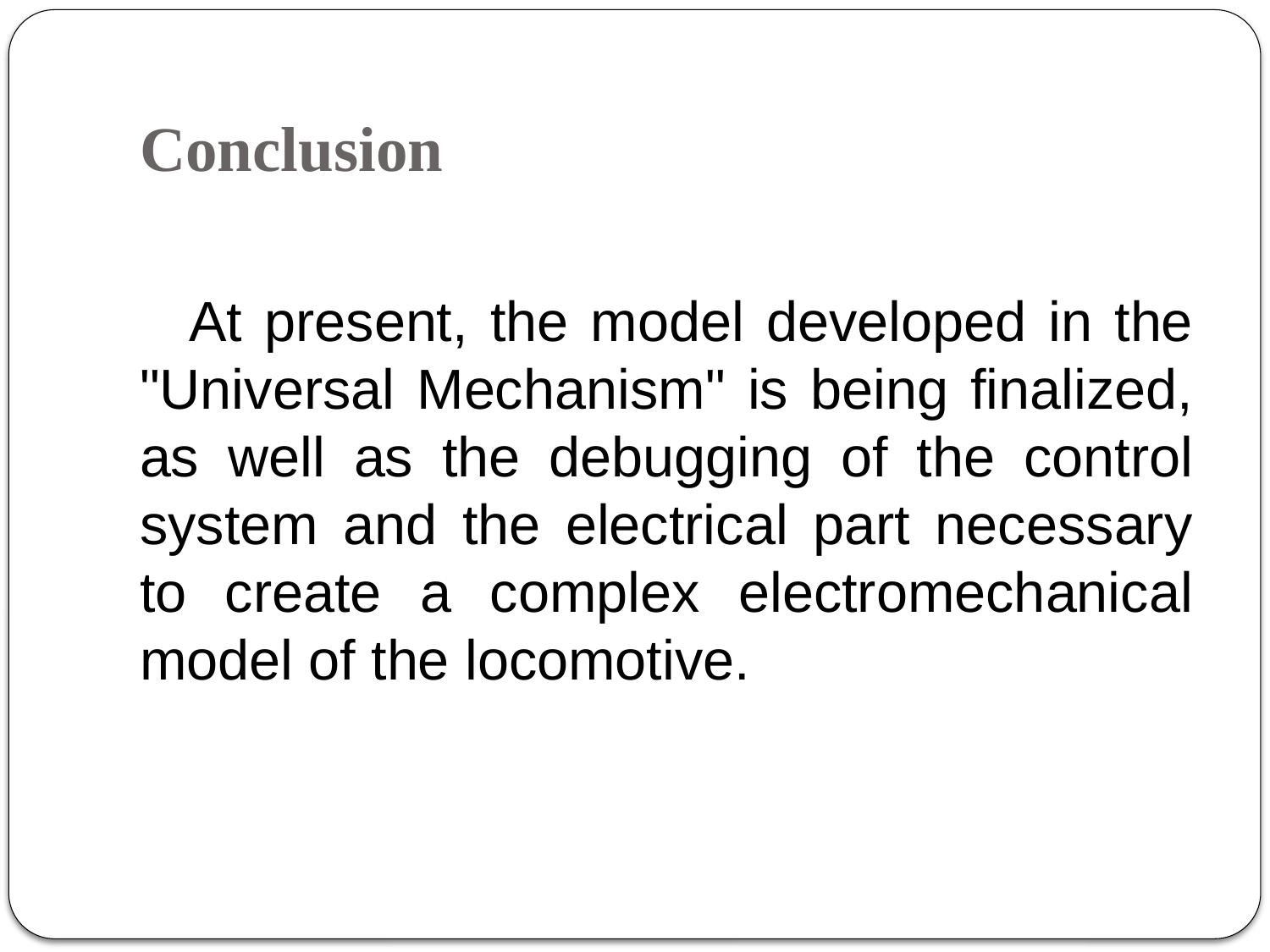

# Conclusion

At present, the model developed in the "Universal Mechanism" is being finalized, as well as the debugging of the control system and the electrical part necessary to create a complex electromechanical model of the locomotive.